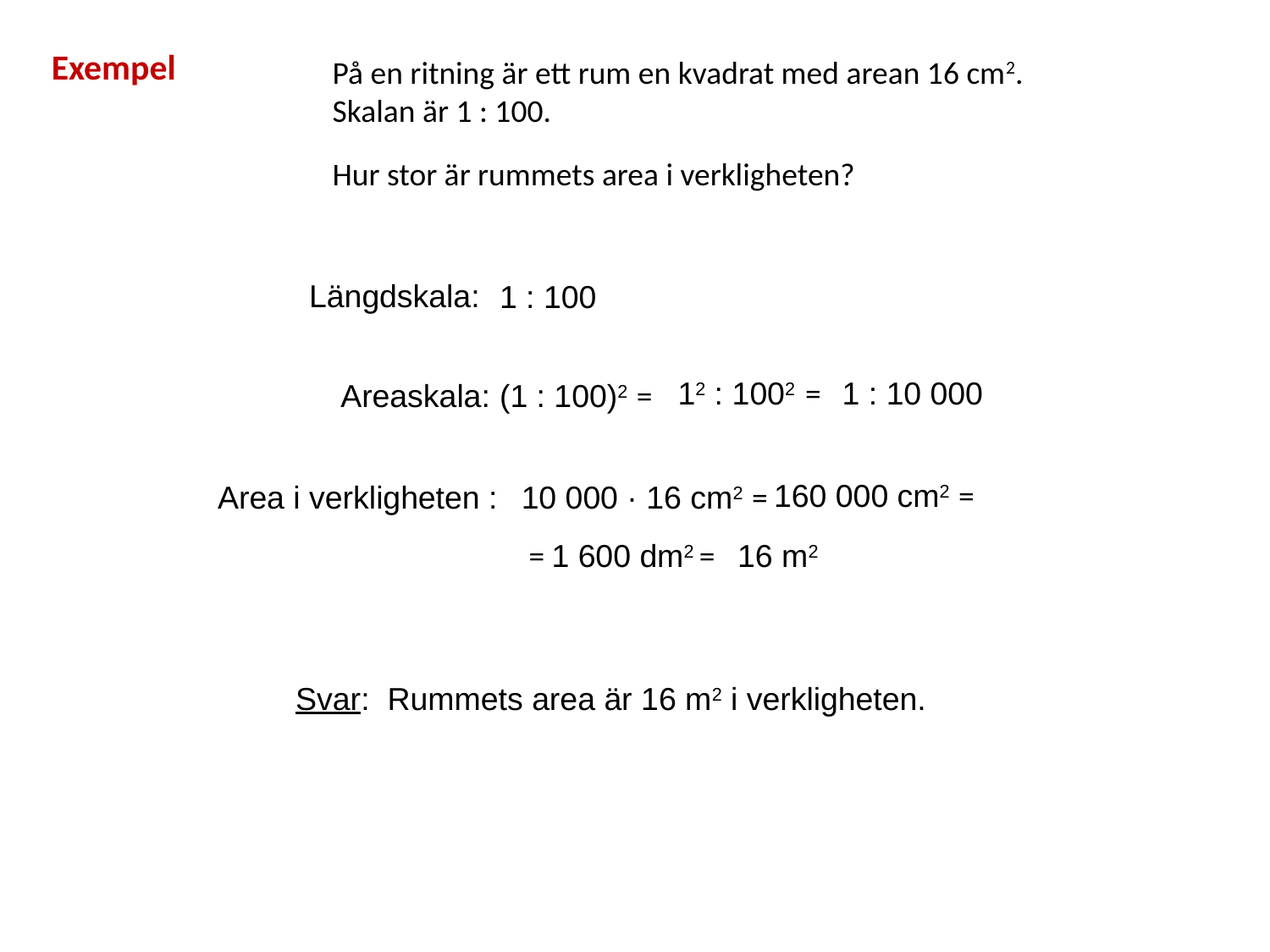

Exempel
På en ritning är ett rum en kvadrat med arean 16 cm2. Skalan är 1 : 100.
Hur stor är rummets area i verkligheten?
Längdskala:
1 : 100
12 : 1002  =
1 : 10 000
Areaskala:
(1 : 100)2 =
160 000 cm2 =
Area i verkligheten :
10 000 · 16 cm2 =
= 1 600 dm2 =
16 m2
Svar:  Rummets area är 16 m2 i verkligheten.